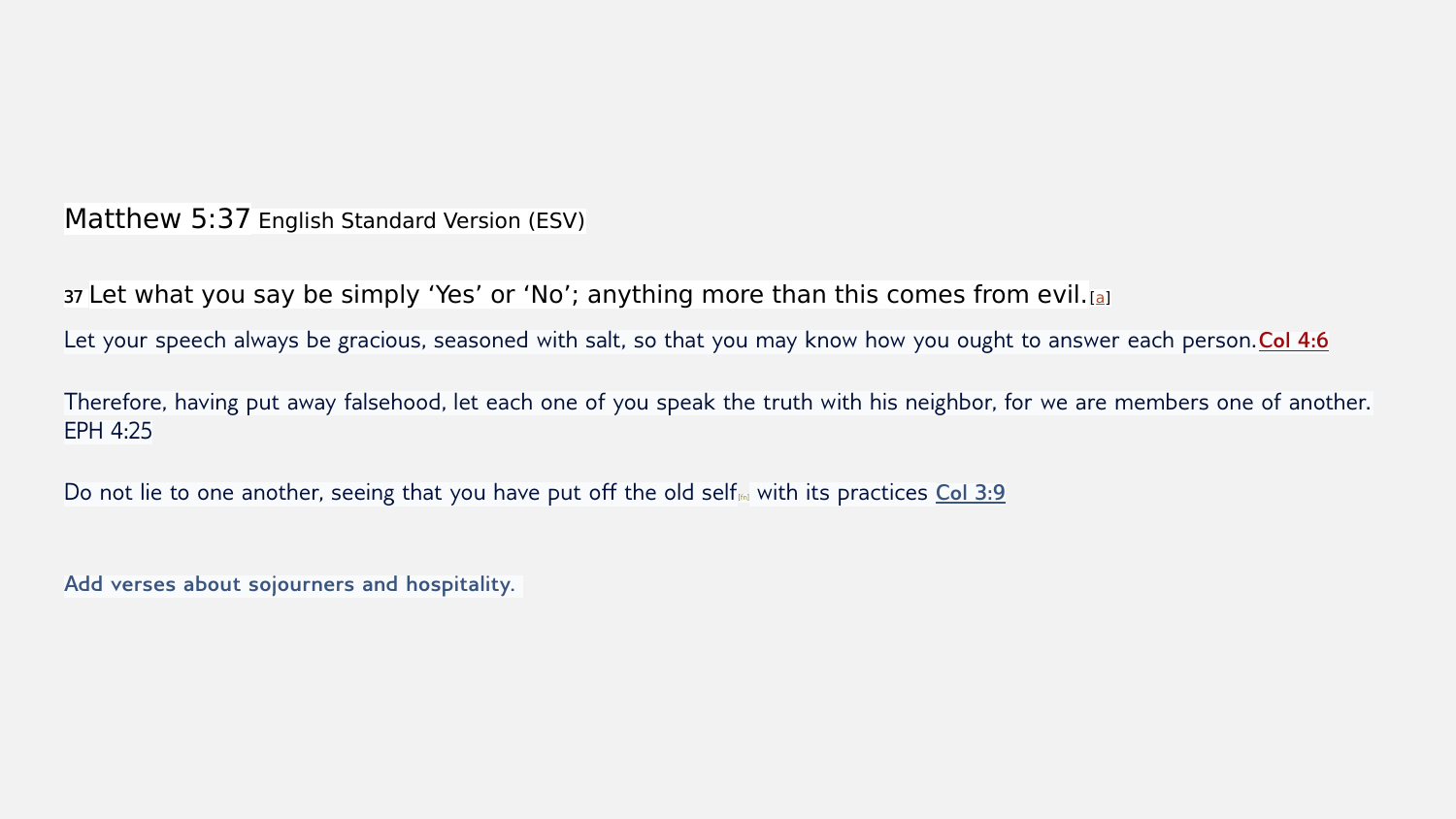

#
Matthew 5:37 English Standard Version (ESV)
37 Let what you say be simply ‘Yes’ or ‘No’; anything more than this comes from evil.[a]
Let your speech always be gracious, seasoned with salt, so that you may know how you ought to answer each person.Col 4:6
Therefore, having put away falsehood, let each one of you speak the truth with his neighbor, for we are members one of another. EPH 4:25
Do not lie to one another, seeing that you have put off the old self[fn] with its practices Col 3:9
Add verses about sojourners and hospitality.